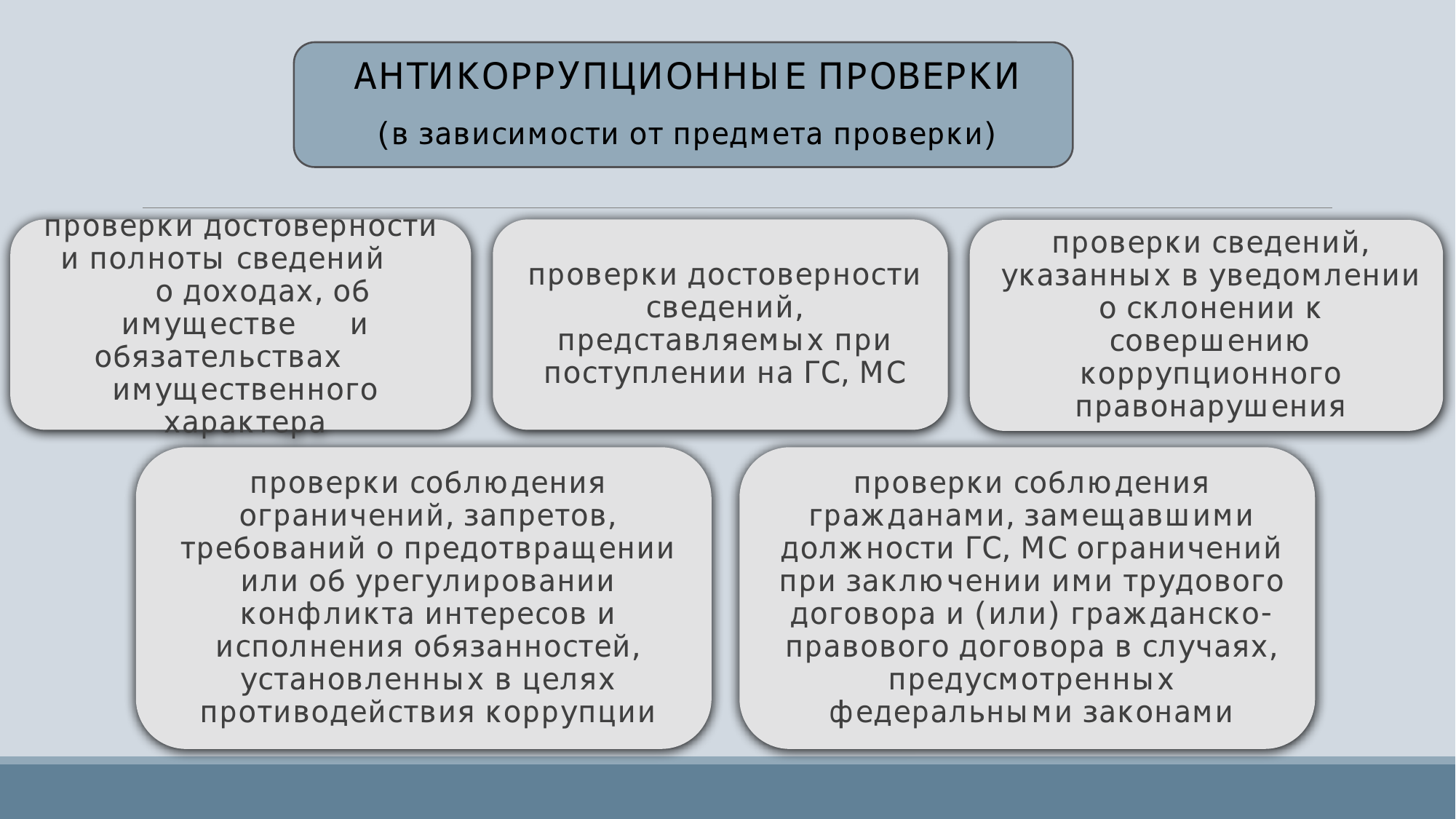

АНТИКОРРУПЦИОННЫЕ ПРОВЕРКИ
(в зависимости от предмета проверки)
проверки достоверности    и полноты сведений            о доходах, об имуществе      и обязательствах       имущественного характера
проверки достоверности сведений, представляемых при поступлении на ГС, МС
проверки сведений, указанных в уведомлении о склонении к совершению коррупционного правонарушения
проверки соблюдения ограничений, запретов, требований о предотвращении или об урегулировании конфликта интересов и исполнения обязанностей, установленных в целях противодействия коррупции
проверки соблюдения гражданами, замещавшими должности ГС, МС ограничений при заключении ими трудового договора и (или) гражданско-правового договора в случаях, предусмотренных федеральными законами